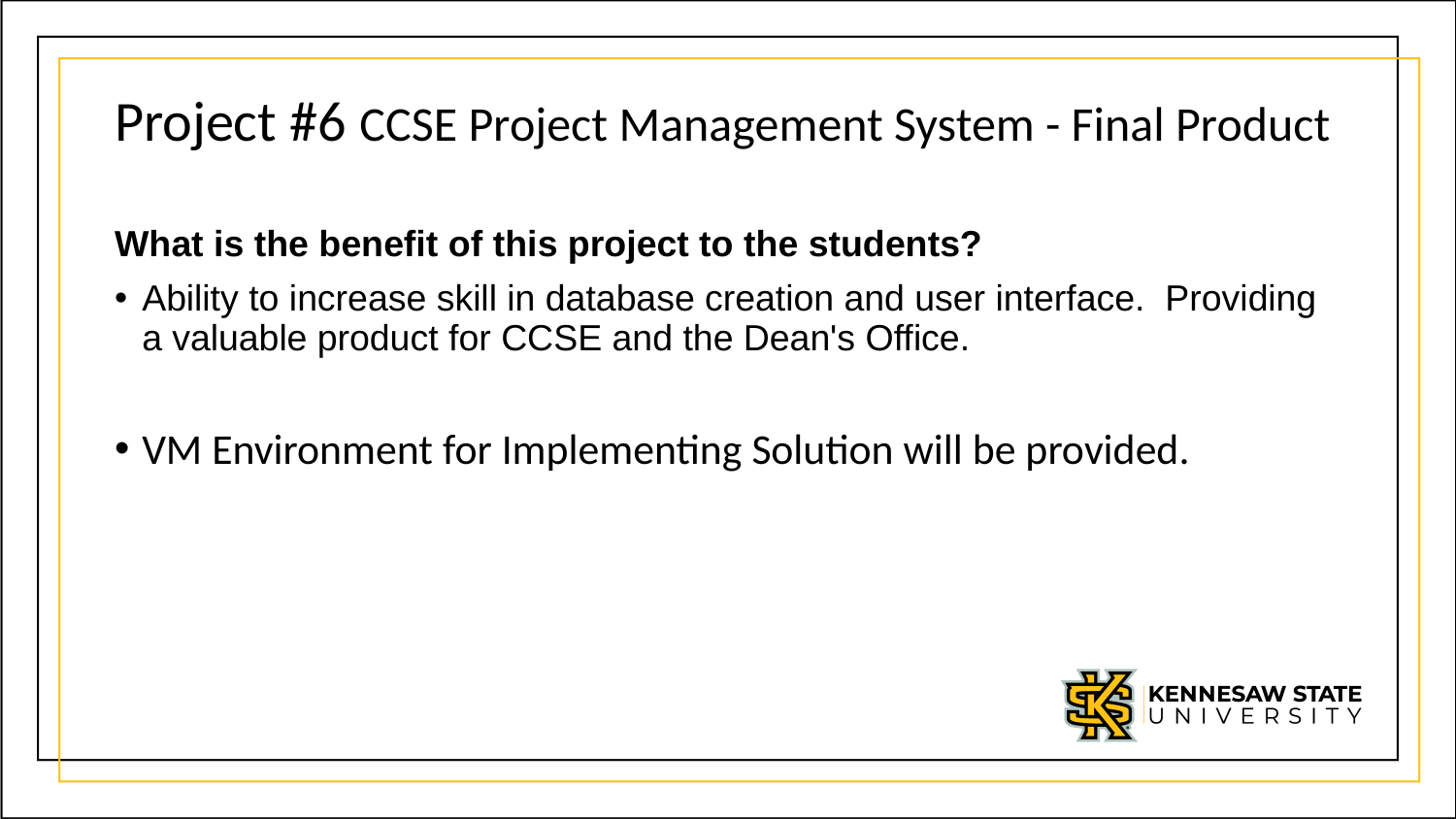

# Project #6 CCSE Project Management System - Final Product
What is the benefit of this project to the students?
Ability to increase skill in database creation and user interface.  Providing a valuable product for CCSE and the Dean's Office.

VM Environment for Implementing Solution will be provided.